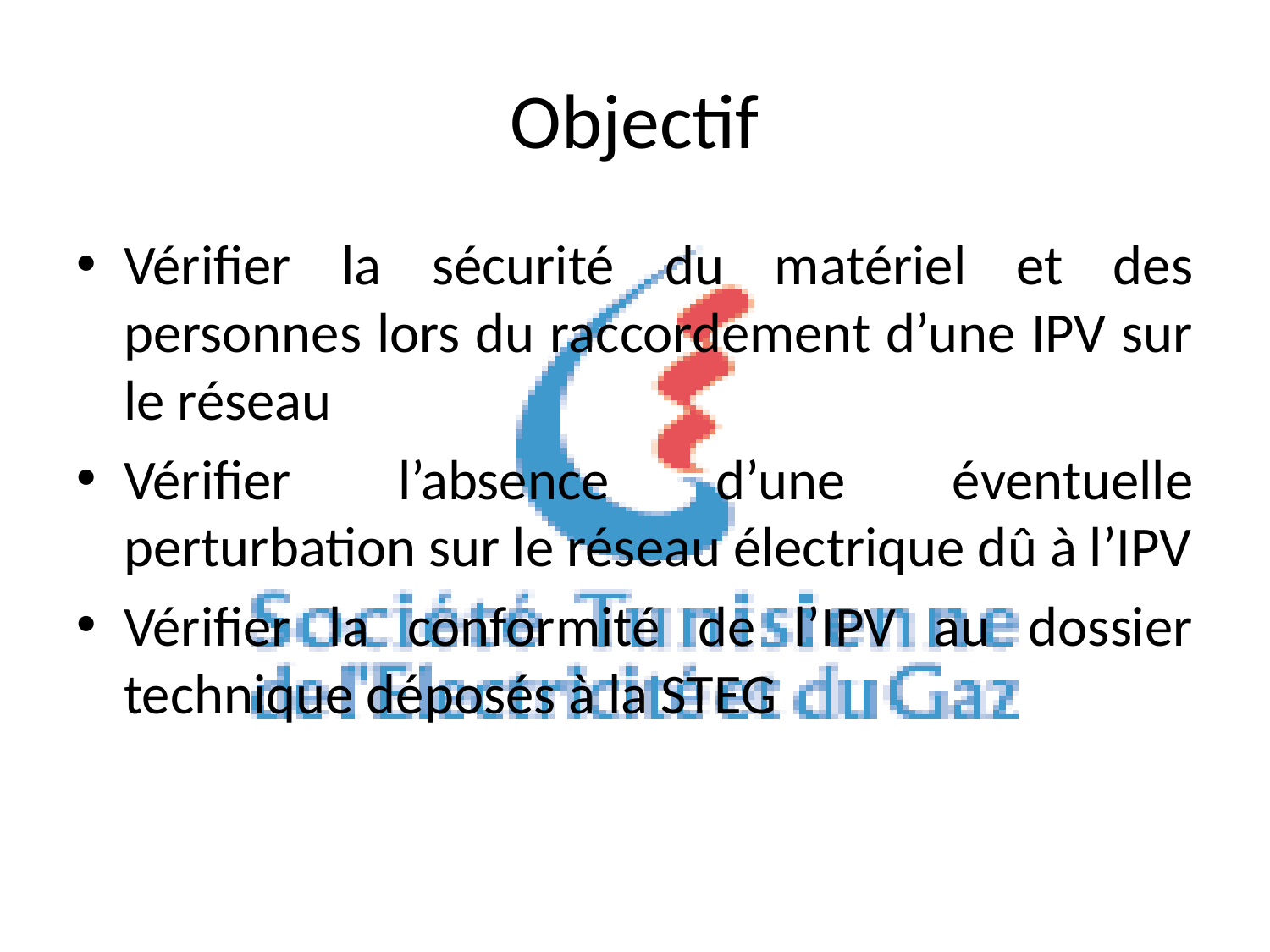

# Objectif
Vérifier la sécurité du matériel et des personnes lors du raccordement d’une IPV sur le réseau
Vérifier l’absence d’une éventuelle perturbation sur le réseau électrique dû à l’IPV
Vérifier la conformité de l’IPV au dossier technique déposés à la STEG